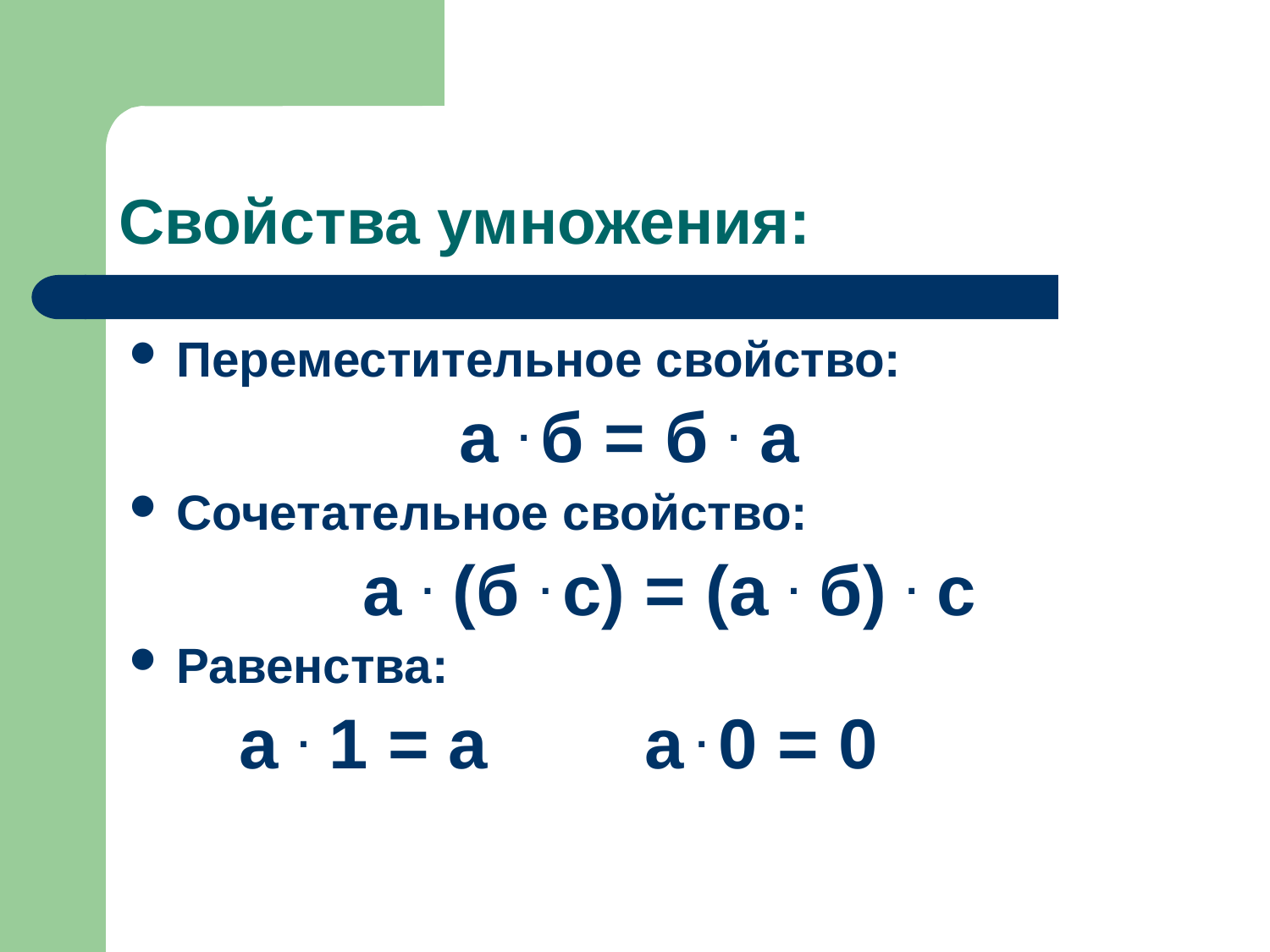

# Свойства умножения:
Переместительное свойство:
                        а . б = б . а
Сочетательное свойство:
                 а . (б . с) = (а . б) . с
Равенства:
        а . 1 = а        а . 0 = 0